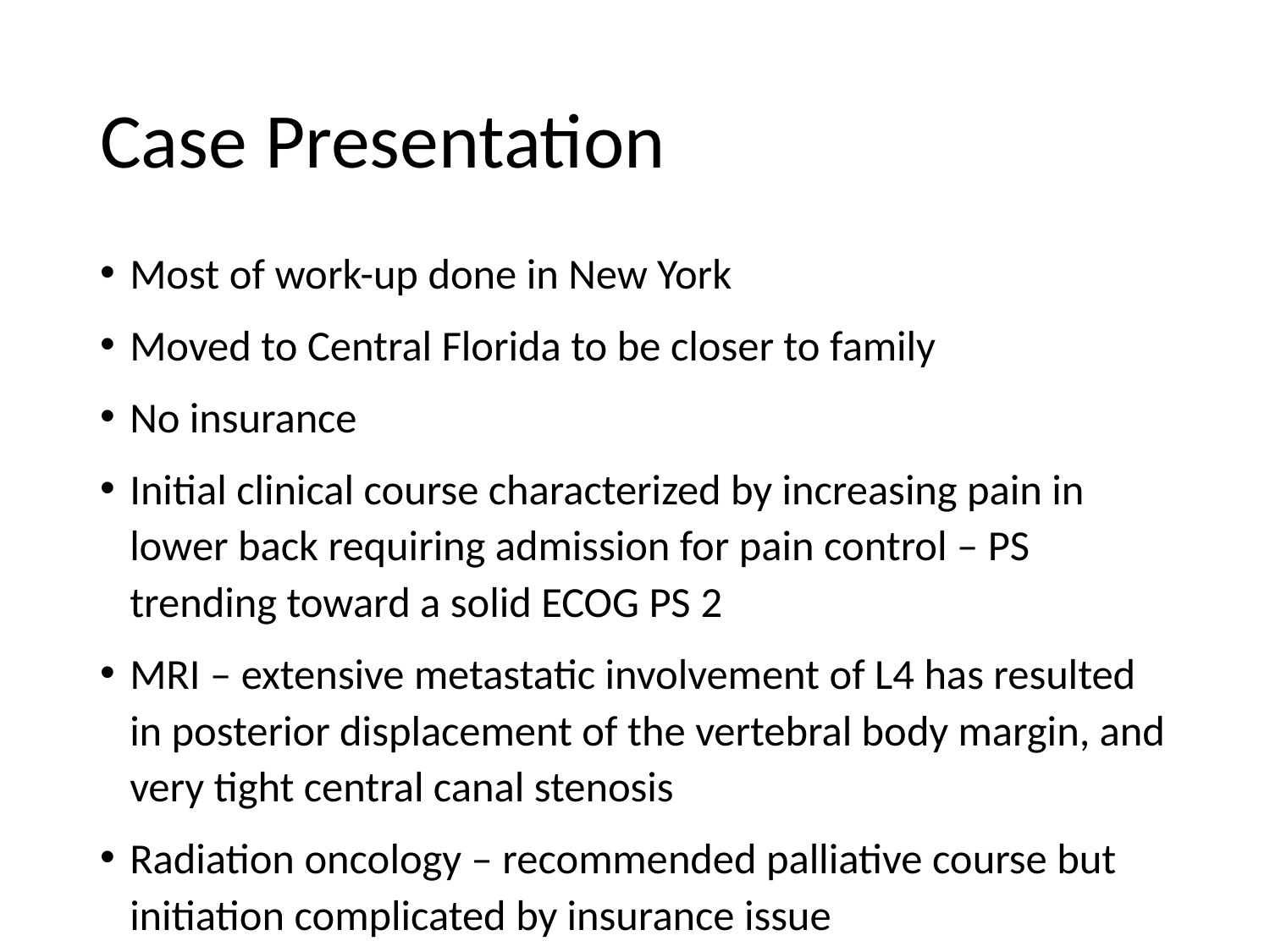

# Case Presentation
Most of work-up done in New York
Moved to Central Florida to be closer to family
No insurance
Initial clinical course characterized by increasing pain in lower back requiring admission for pain control – PS trending toward a solid ECOG PS 2
MRI – extensive metastatic involvement of L4 has resulted in posterior displacement of the vertebral body margin, and very tight central canal stenosis
Radiation oncology – recommended palliative course but initiation complicated by insurance issue